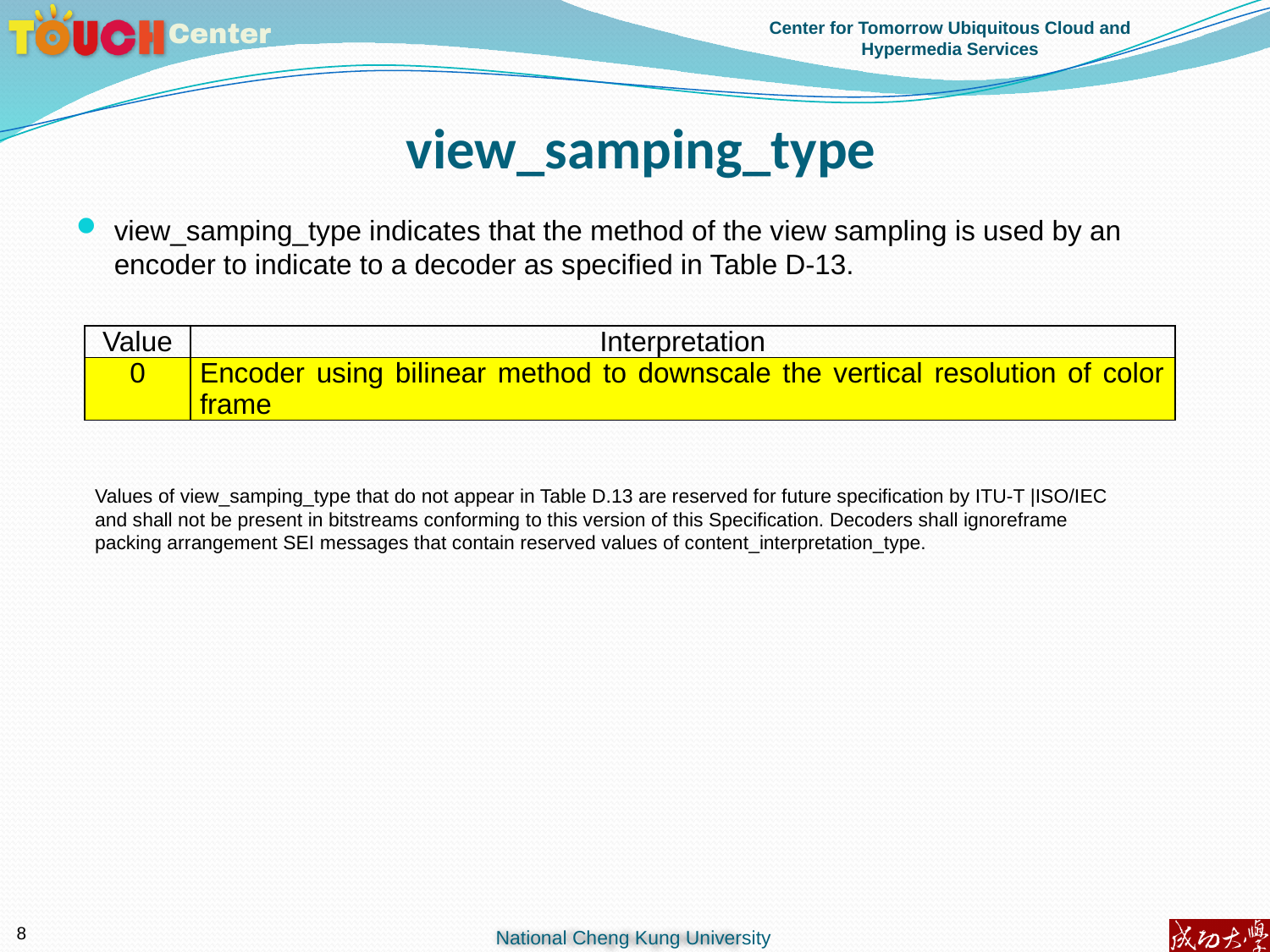

# view_samping_type
view_samping_type indicates that the method of the view sampling is used by an encoder to indicate to a decoder as specified in Table D‑13.

| Value | Interpretation |
| --- | --- |
| 0 | Encoder using bilinear method to downscale the vertical resolution of color frame |
Values of view_samping_type that do not appear in Table D.13 are reserved for future specification by ITU-T |ISO/IEC and shall not be present in bitstreams conforming to this version of this Specification. Decoders shall ignoreframe packing arrangement SEI messages that contain reserved values of content_interpretation_type.